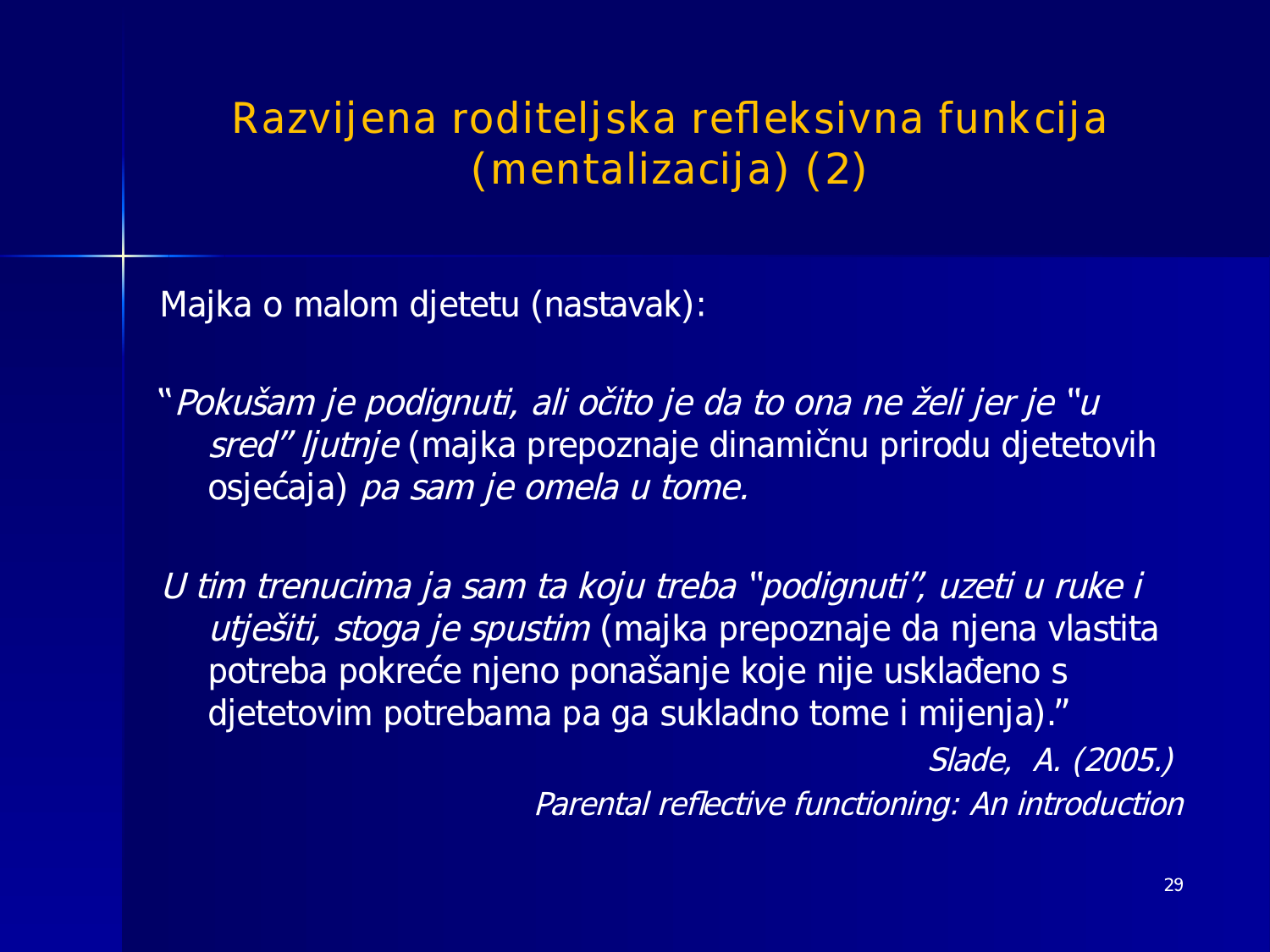

# Razvijena roditeljska refleksivna funkcija (mentalizacija) (2)
Majka o malom djetetu (nastavak):

“Pokušam je podignuti, ali očito je da to ona ne želi jer je “u sred” ljutnje (majka prepoznaje dinamičnu prirodu djetetovih osjećaja) pa sam je omela u tome.

U tim trenucima ja sam ta koju treba “podignuti”, uzeti u ruke i utješiti, stoga je spustim (majka prepoznaje da njena vlastita potreba pokreće njeno ponašanje koje nije usklađeno s djetetovim potrebama pa ga sukladno tome i mijenja).”
Slade,  A. (2005.)
Parental reflective functioning: An introduction

29